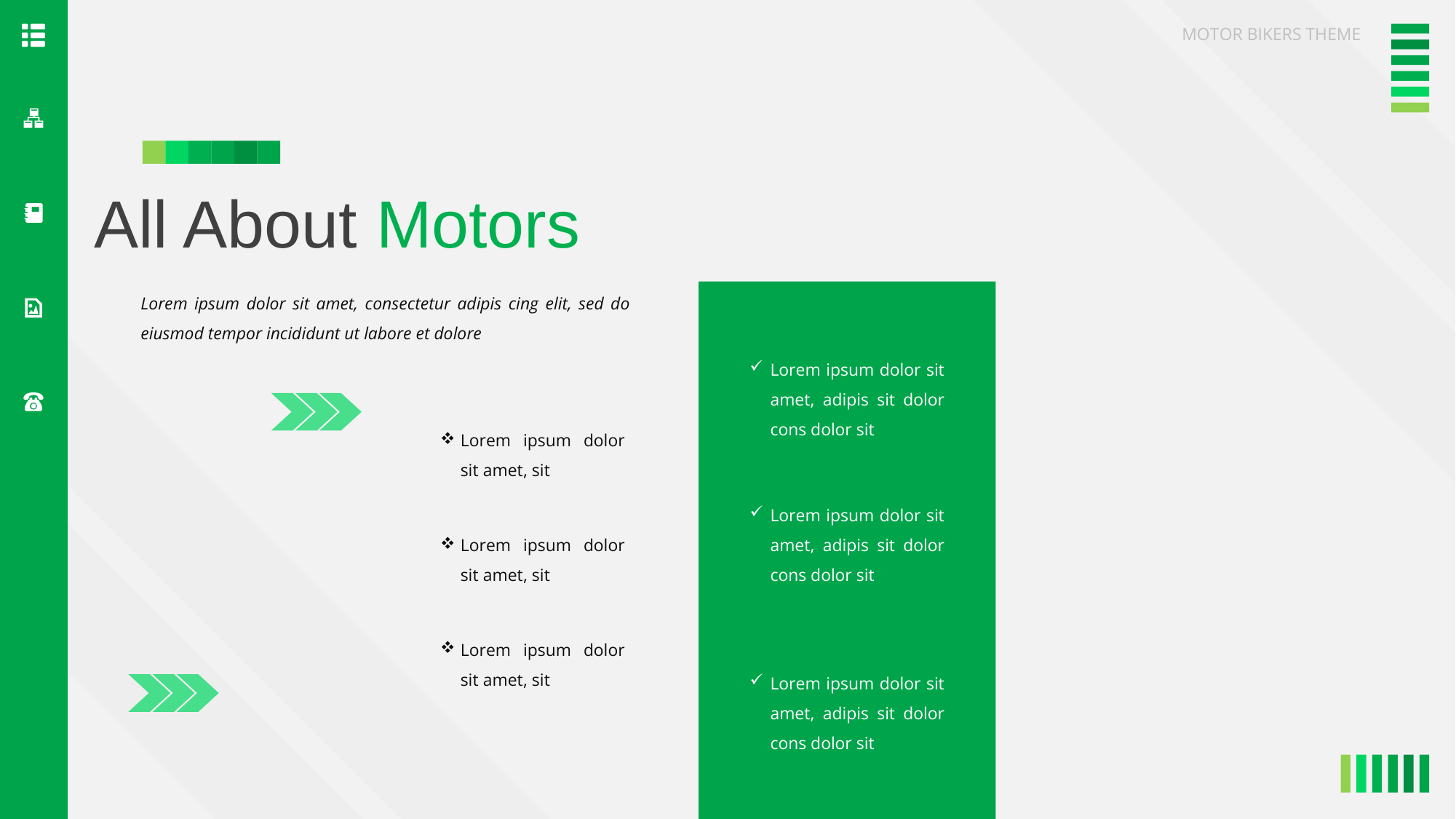

MOTOR BIKERS THEME

All About Motors
Lorem ipsum dolor sit amet, consectetur adipis cing elit, sed do eiusmod tempor incididunt ut labore et dolore

Lorem ipsum dolor sit amet, adipis sit dolor cons dolor sit

Lorem ipsum dolor sit amet, sit
Lorem ipsum dolor sit amet, adipis sit dolor cons dolor sit
Lorem ipsum dolor sit amet, sit
Lorem ipsum dolor sit amet, sit
Lorem ipsum dolor sit amet, adipis sit dolor cons dolor sit